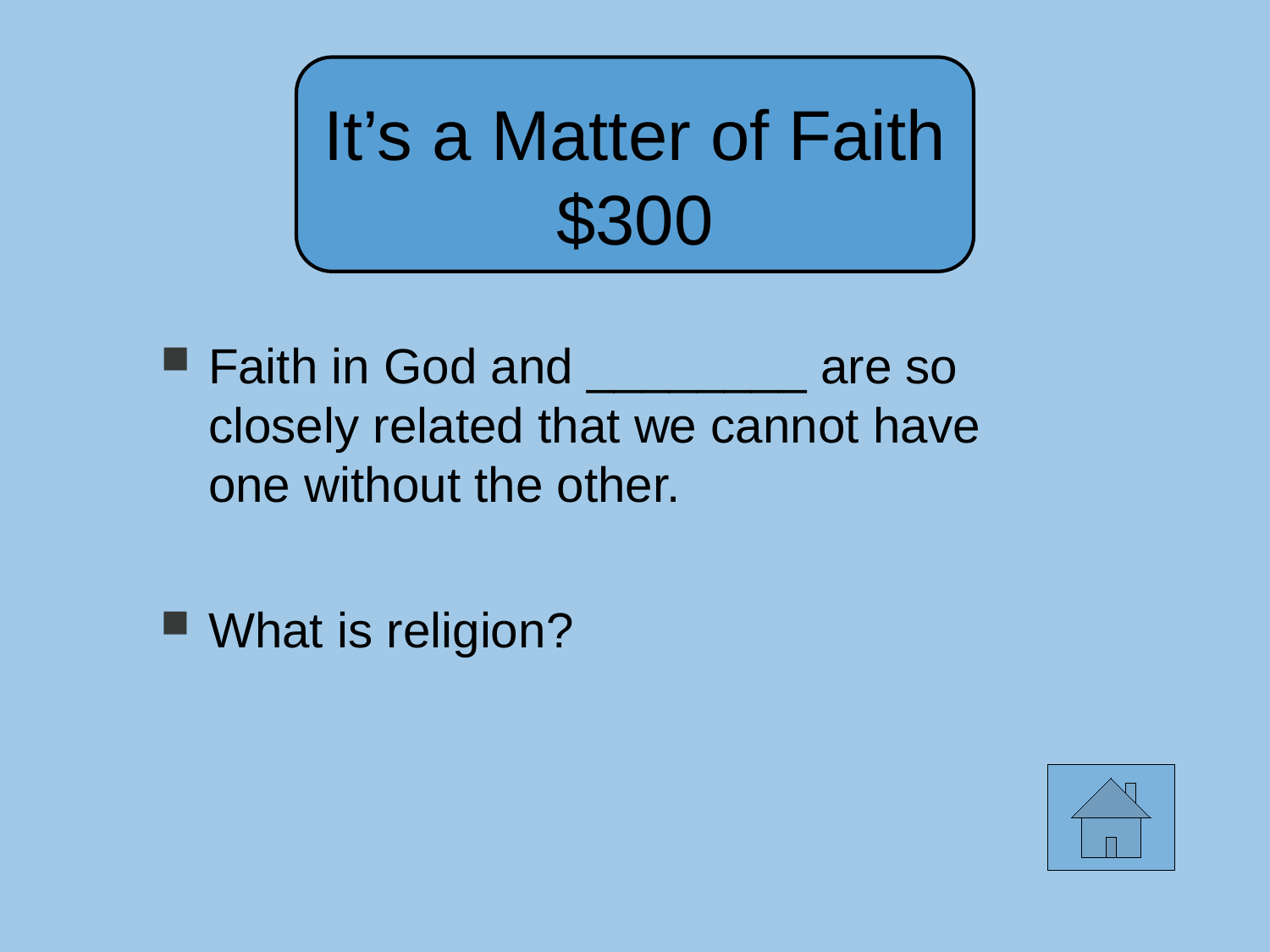

It’s a Matter of Faith
$300
Faith in God and ________ are so closely related that we cannot have
one without the other.

What is religion?